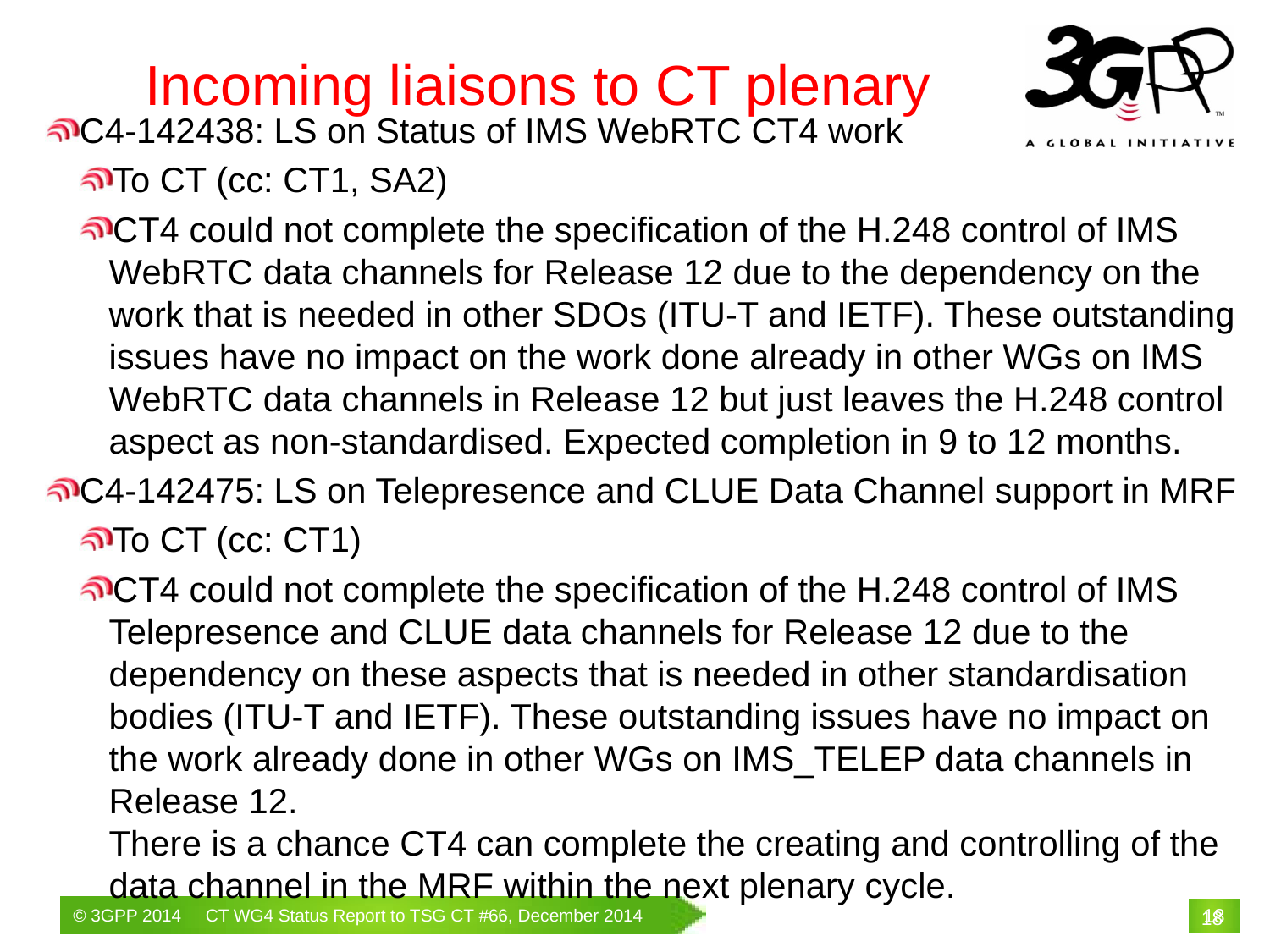

# Incoming liaisons to CT plenary
C4-142438: LS on Status of IMS WebRTC CT4 work
To CT (cc: CT1, SA2)
CT4 could not complete the specification of the H.248 control of IMS WebRTC data channels for Release 12 due to the dependency on the work that is needed in other SDOs (ITU-T and IETF). These outstanding issues have no impact on the work done already in other WGs on IMS WebRTC data channels in Release 12 but just leaves the H.248 control aspect as non-standardised. Expected completion in 9 to 12 months.
C4-142475: LS on Telepresence and CLUE Data Channel support in MRF
To CT (cc: CT1)
CT4 could not complete the specification of the H.248 control of IMS Telepresence and CLUE data channels for Release 12 due to the dependency on these aspects that is needed in other standardisation bodies (ITU-T and IETF). These outstanding issues have no impact on the work already done in other WGs on IMS_TELEP data channels in Release 12.
There is a chance CT4 can complete the creating and controlling of the data channel in the MRF within the next plenary cycle.

18